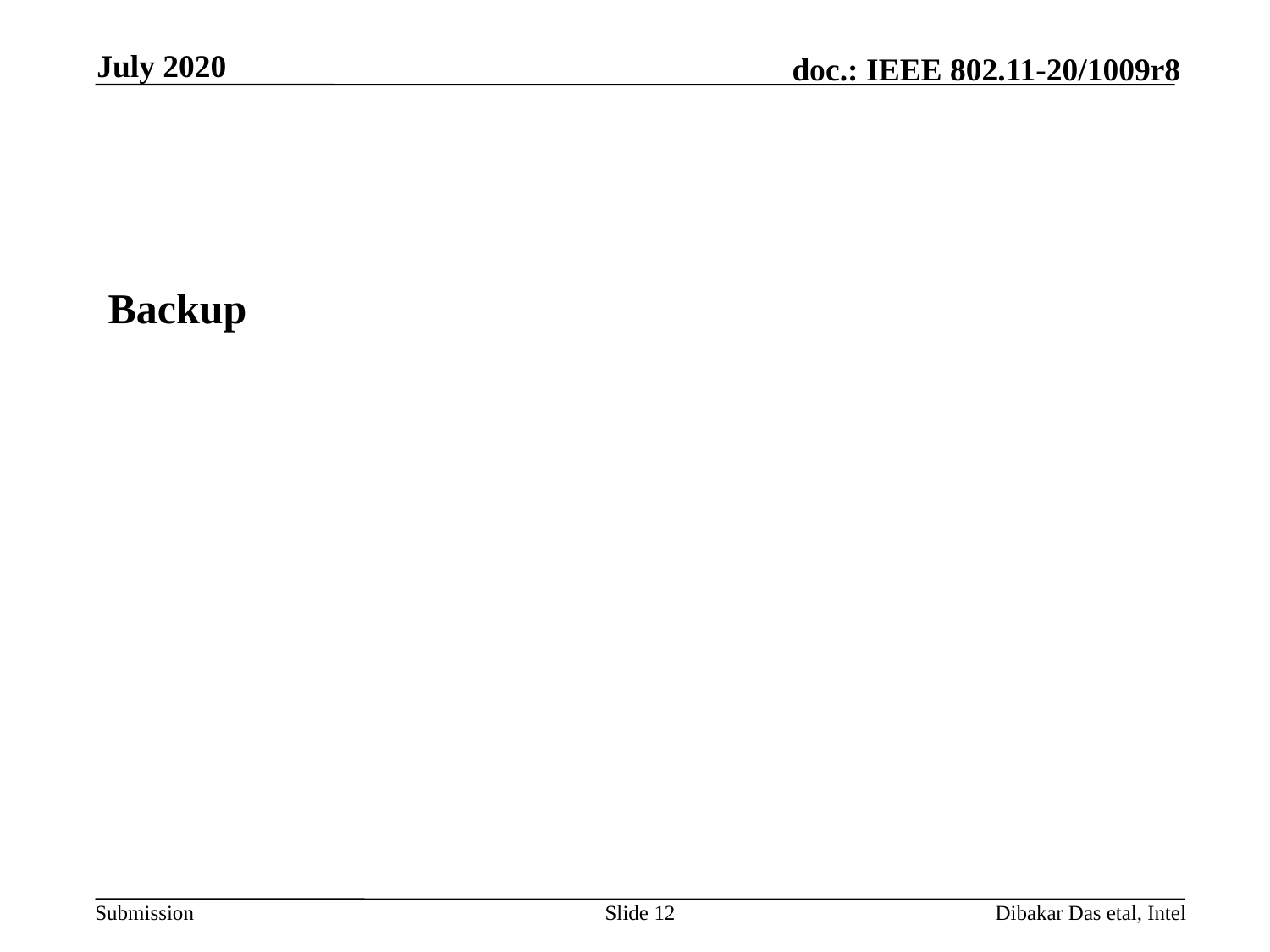

July 2020
#
Backup
Slide 12
Dibakar Das etal, Intel